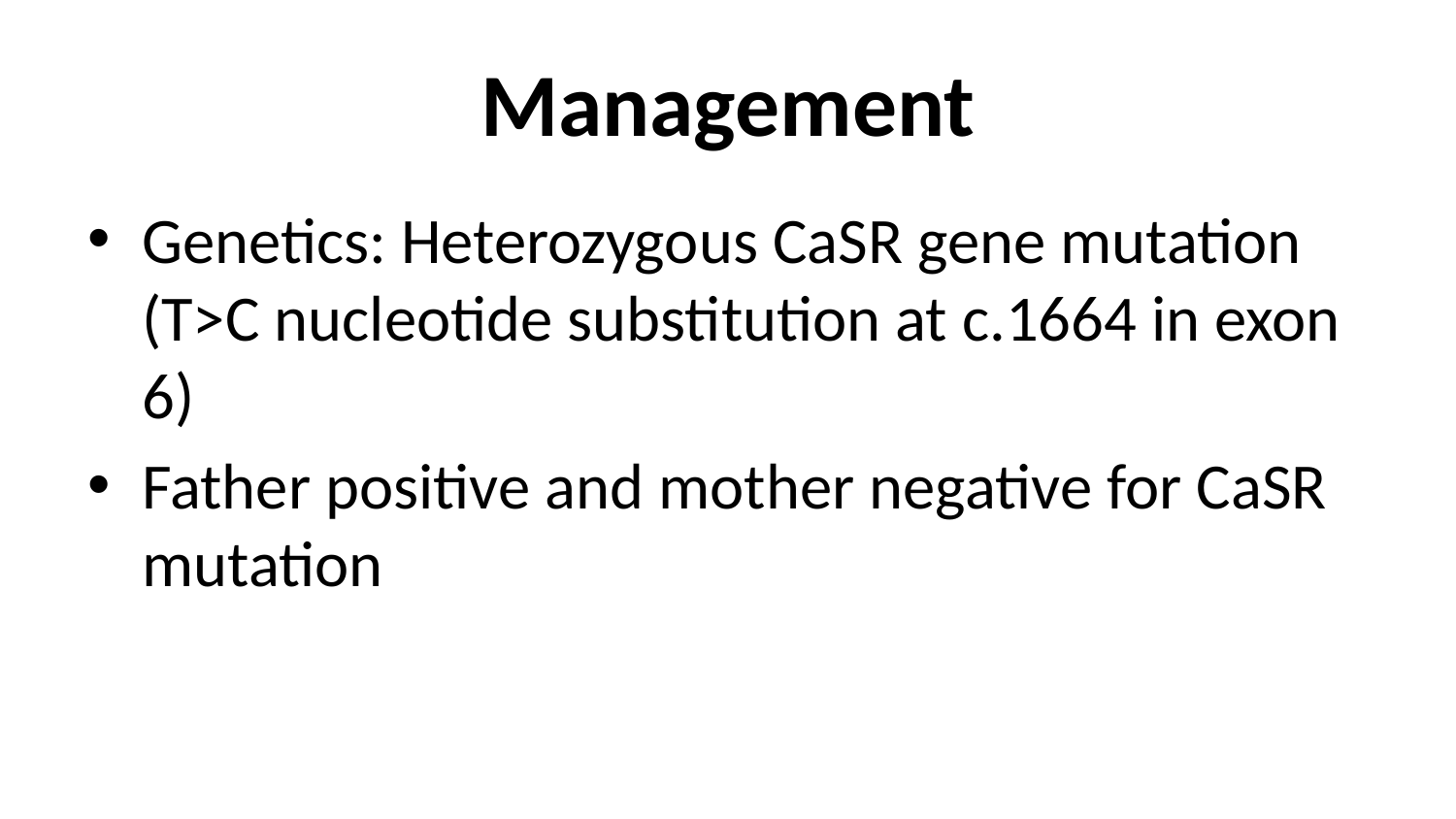

# Management
Genetics: Heterozygous CaSR gene mutation (T>C nucleotide substitution at c.1664 in exon 6)
Father positive and mother negative for CaSR mutation